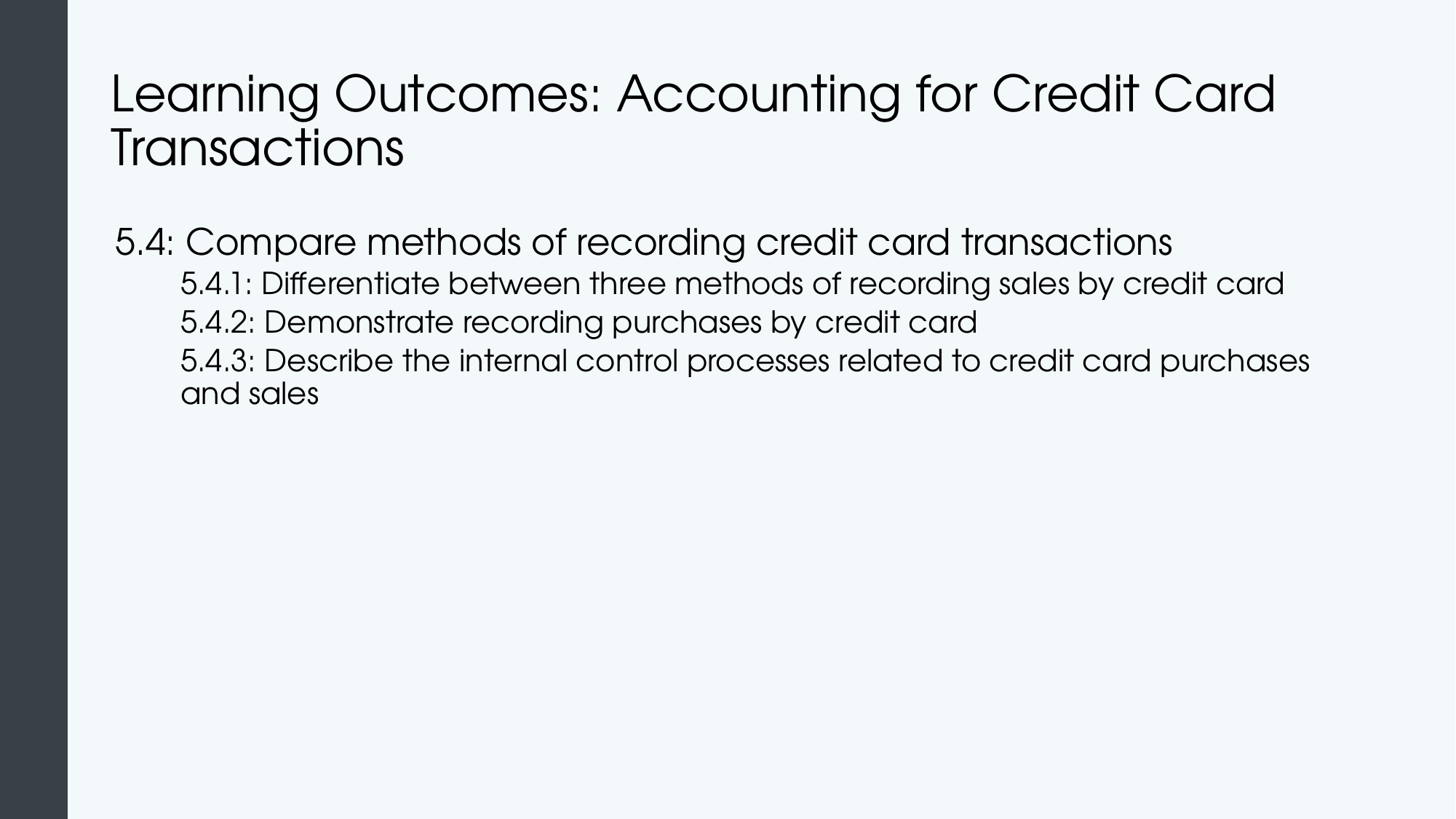

# Learning Outcomes: Accounting for Credit Card Transactions
5.4: Compare methods of recording credit card transactions
5.4.1: Differentiate between three methods of recording sales by credit card
5.4.2: Demonstrate recording purchases by credit card
5.4.3: Describe the internal control processes related to credit card purchases and sales